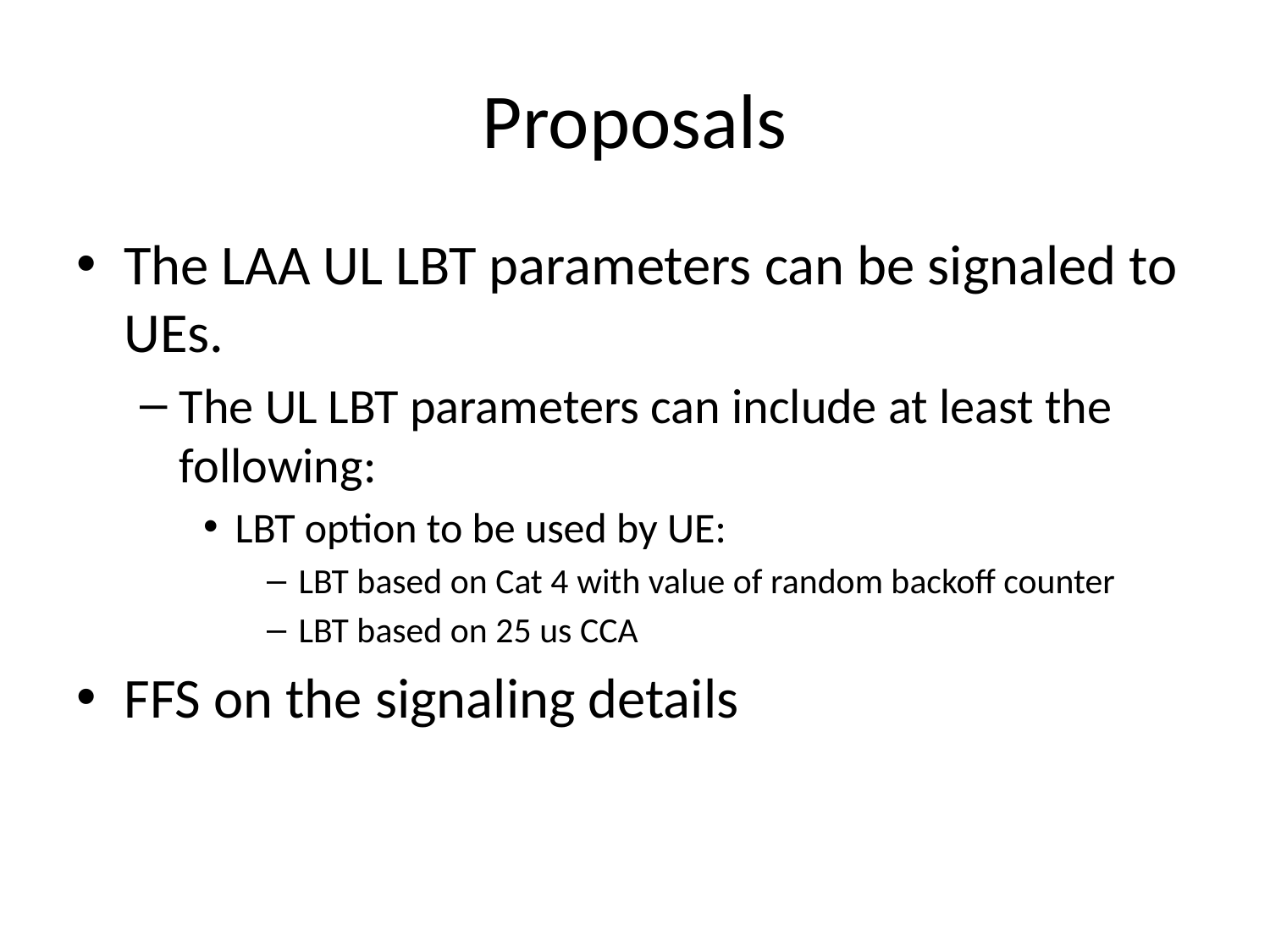

# Proposals
The LAA UL LBT parameters can be signaled to UEs.
The UL LBT parameters can include at least the following:
LBT option to be used by UE:
LBT based on Cat 4 with value of random backoff counter
LBT based on 25 us CCA
FFS on the signaling details